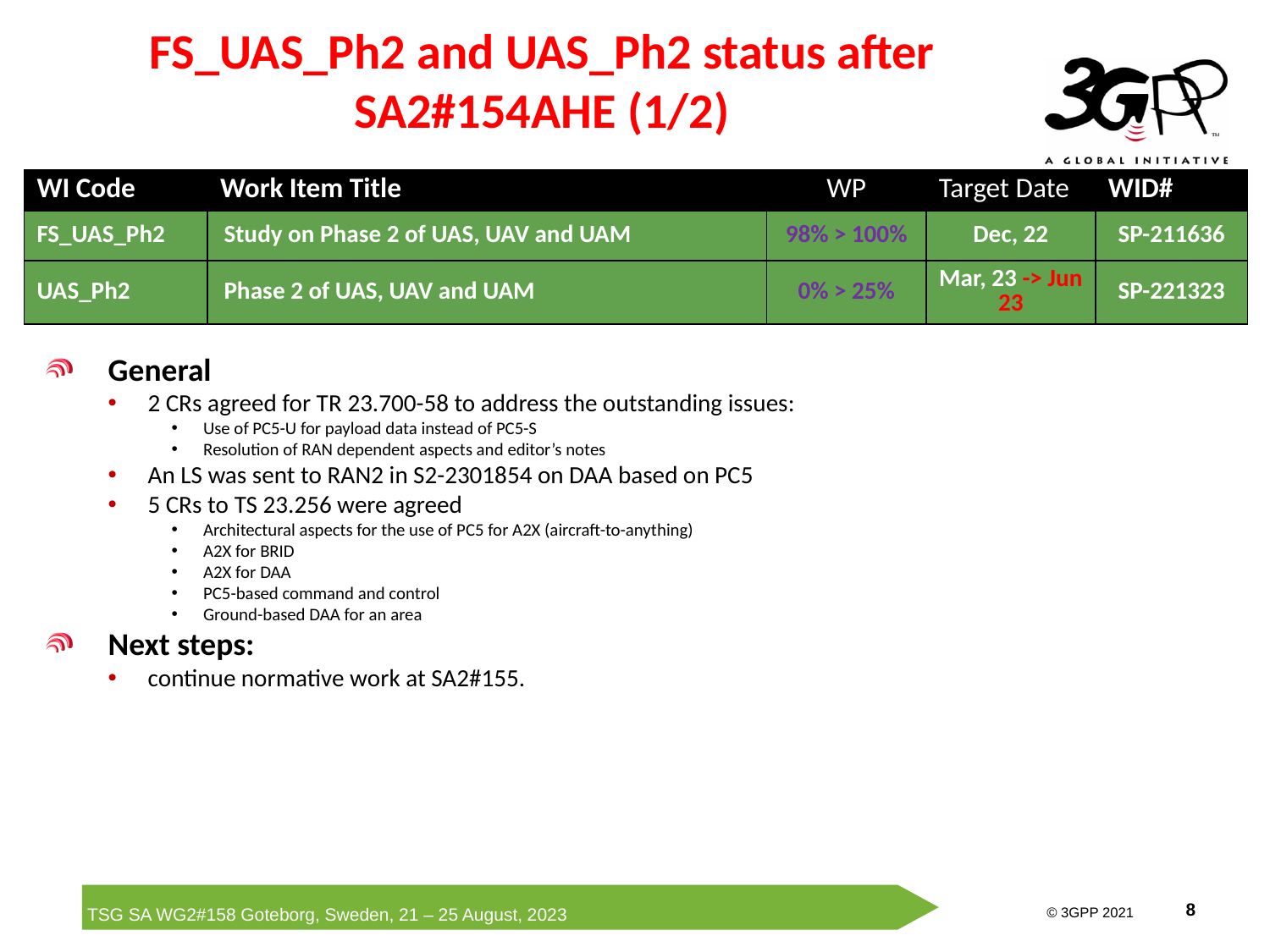

# FS_UAS_Ph2 and UAS_Ph2 status after SA2#154AHE (1/2)
| WI Code | Work Item Title | WP | Target Date | WID# |
| --- | --- | --- | --- | --- |
| FS\_UAS\_Ph2 | Study on Phase 2 of UAS, UAV and UAM | 98% > 100% | Dec, 22 | SP-211636 |
| UAS\_Ph2 | Phase 2 of UAS, UAV and UAM | 0% > 25% | Mar, 23 -> Jun 23 | SP-221323 |
General
2 CRs agreed for TR 23.700-58 to address the outstanding issues:
Use of PC5-U for payload data instead of PC5-S
Resolution of RAN dependent aspects and editor’s notes
An LS was sent to RAN2 in S2-2301854 on DAA based on PC5
5 CRs to TS 23.256 were agreed
Architectural aspects for the use of PC5 for A2X (aircraft-to-anything)
A2X for BRID
A2X for DAA
PC5-based command and control
Ground-based DAA for an area
Next steps:
continue normative work at SA2#155.